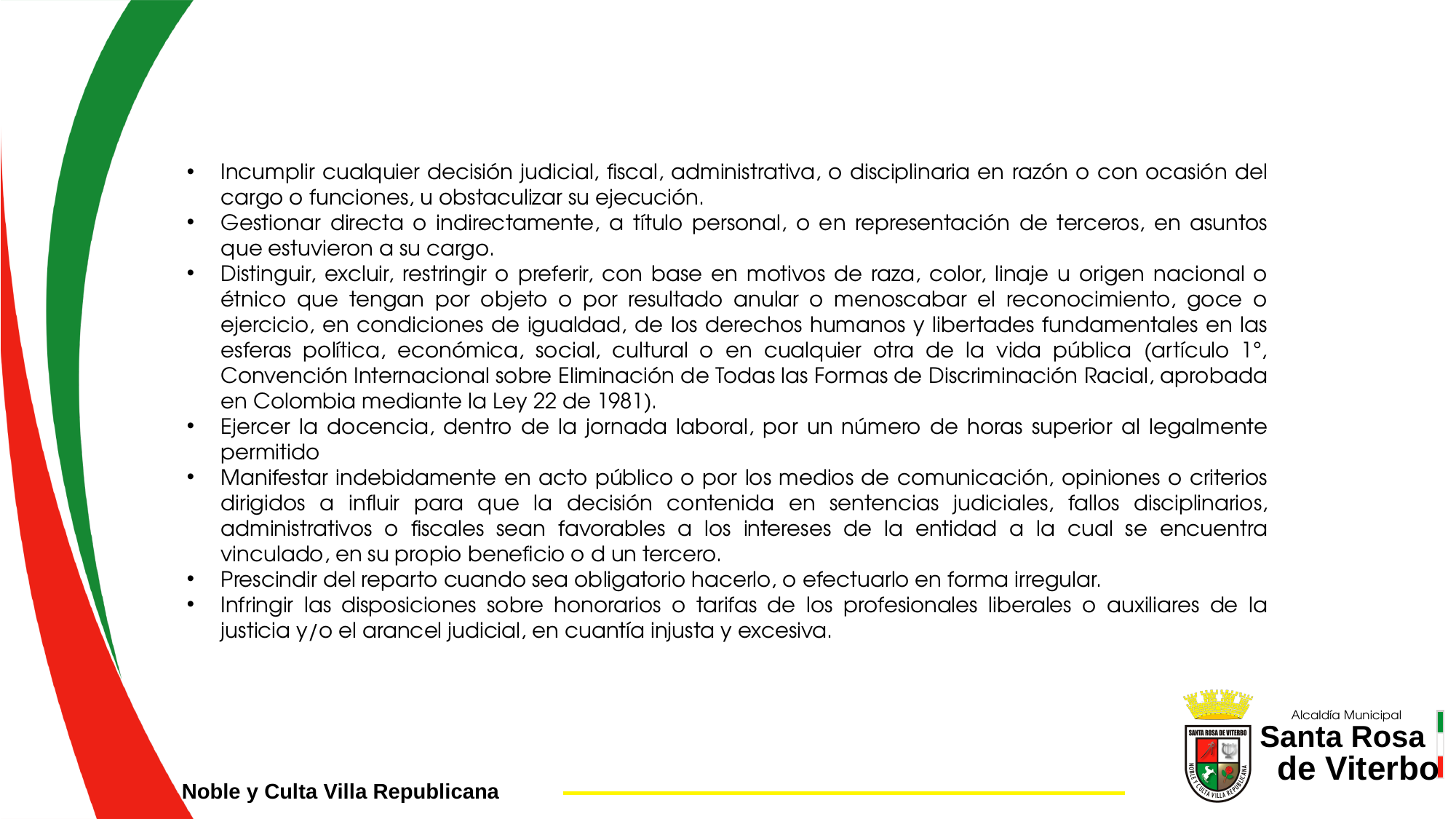

Incumplir cualquier decisión judicial, fiscal, administrativa, o disciplinaria en razón o con ocasión del cargo o funciones, u obstaculizar su ejecución.
Gestionar directa o indirectamente, a título personal, o en representación de terceros, en asuntos que estuvieron a su cargo.
Distinguir, excluir, restringir o preferir, con base en motivos de raza, color, linaje u origen nacional o étnico que tengan por objeto o por resultado anular o menoscabar el reconocimiento, goce o ejercicio, en condiciones de igualdad, de los derechos humanos y libertades fundamentales en las esferas política, económica, social, cultural o en cualquier otra de la vida pública (artículo 1°, Convención Internacional sobre Eliminación de Todas las Formas de Discriminación Racial, aprobada en Colombia mediante la Ley 22 de 1981).
Ejercer la docencia, dentro de la jornada laboral, por un número de horas superior al legalmente permitido
Manifestar indebidamente en acto público o por los medios de comunicación, opiniones o criterios dirigidos a influir para que la decisión contenida en sentencias judiciales, fallos disciplinarios, administrativos o fiscales sean favorables a los intereses de la entidad a la cual se encuentra vinculado, en su propio beneficio o d un tercero.
Prescindir del reparto cuando sea obligatorio hacerlo, o efectuarlo en forma irregular.
Infringir las disposiciones sobre honorarios o tarifas de los profesionales liberales o auxiliares de la justicia y/o el arancel judicial, en cuantía injusta y excesiva.